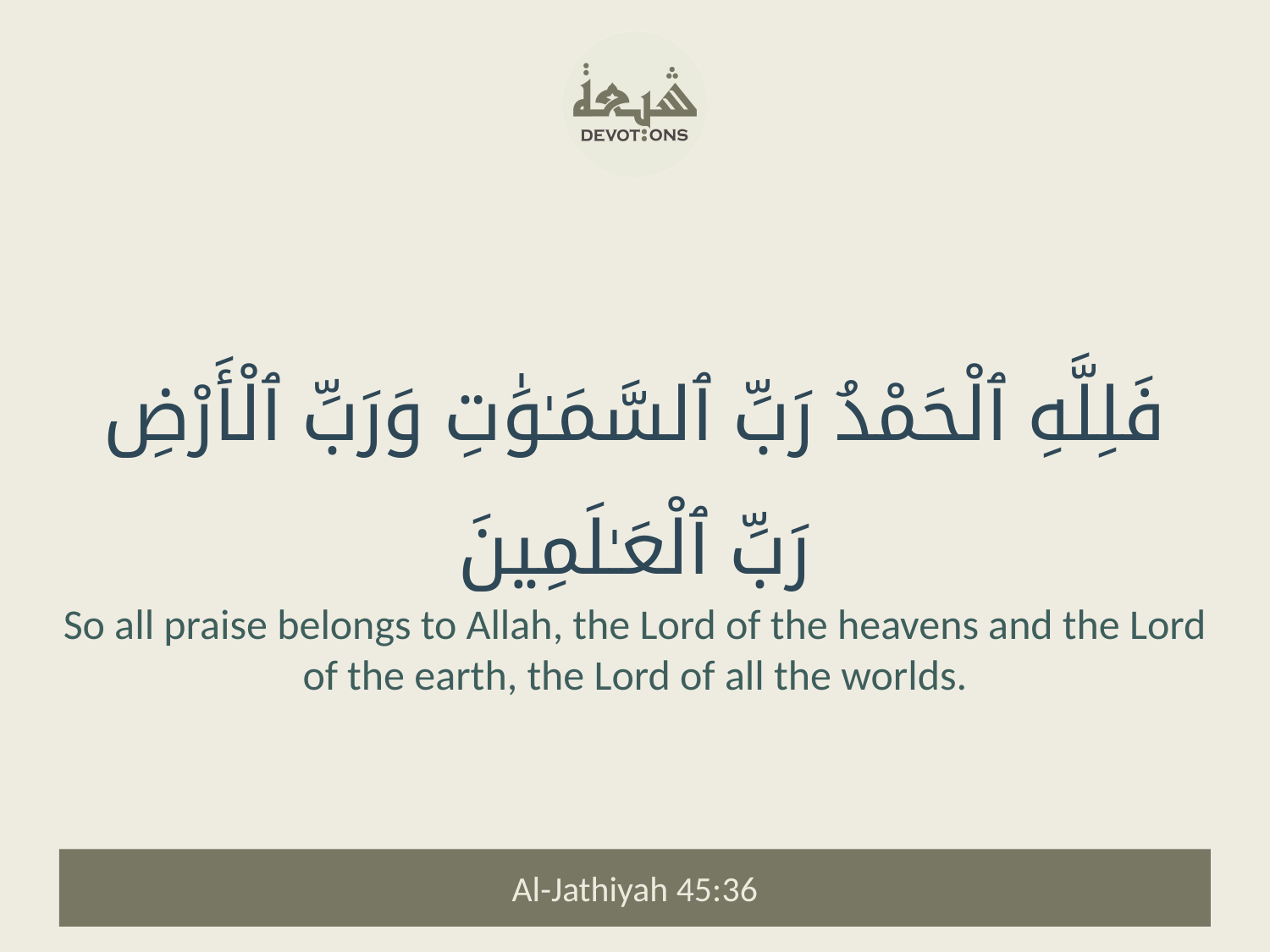

فَلِلَّهِ ٱلْحَمْدُ رَبِّ ٱلسَّمَـٰوَٰتِ وَرَبِّ ٱلْأَرْضِ رَبِّ ٱلْعَـٰلَمِينَ
So all praise belongs to Allah, the Lord of the heavens and the Lord of the earth, the Lord of all the worlds.
Al-Jathiyah 45:36